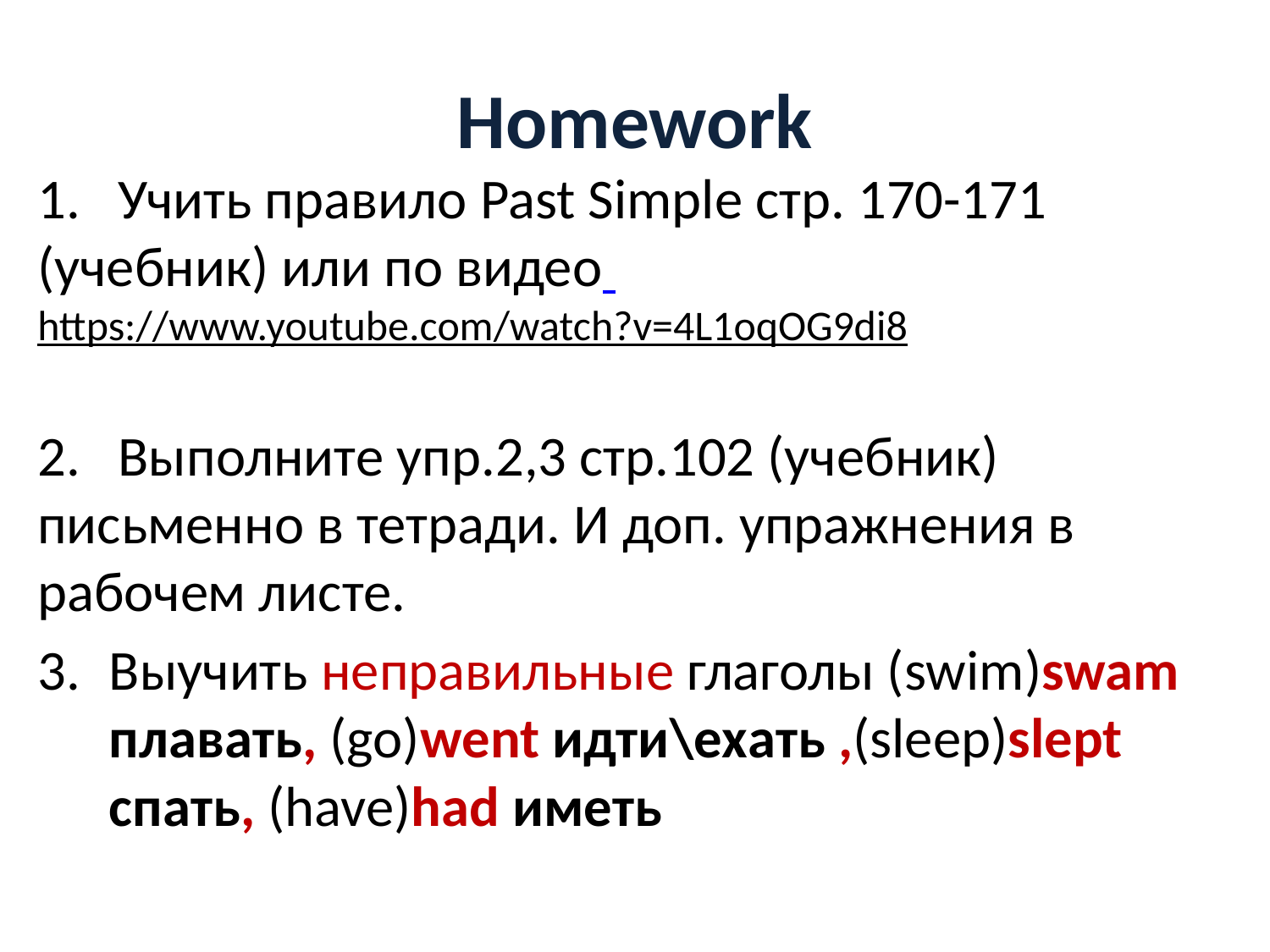

# Homework
1.   Учить правило Past Simple стр. 170-171 (учебник) или по видео https://www.youtube.com/watch?v=4L1oqOG9di8

2.   Выполните упр.2,3 стр.102 (учебник)  письменно в тетради. И доп. упражнения в рабочем листе.
Выучить неправильные глаголы (swim)swam плавать, (go)went идти\ехать ,(sleep)slept спать, (have)had иметь